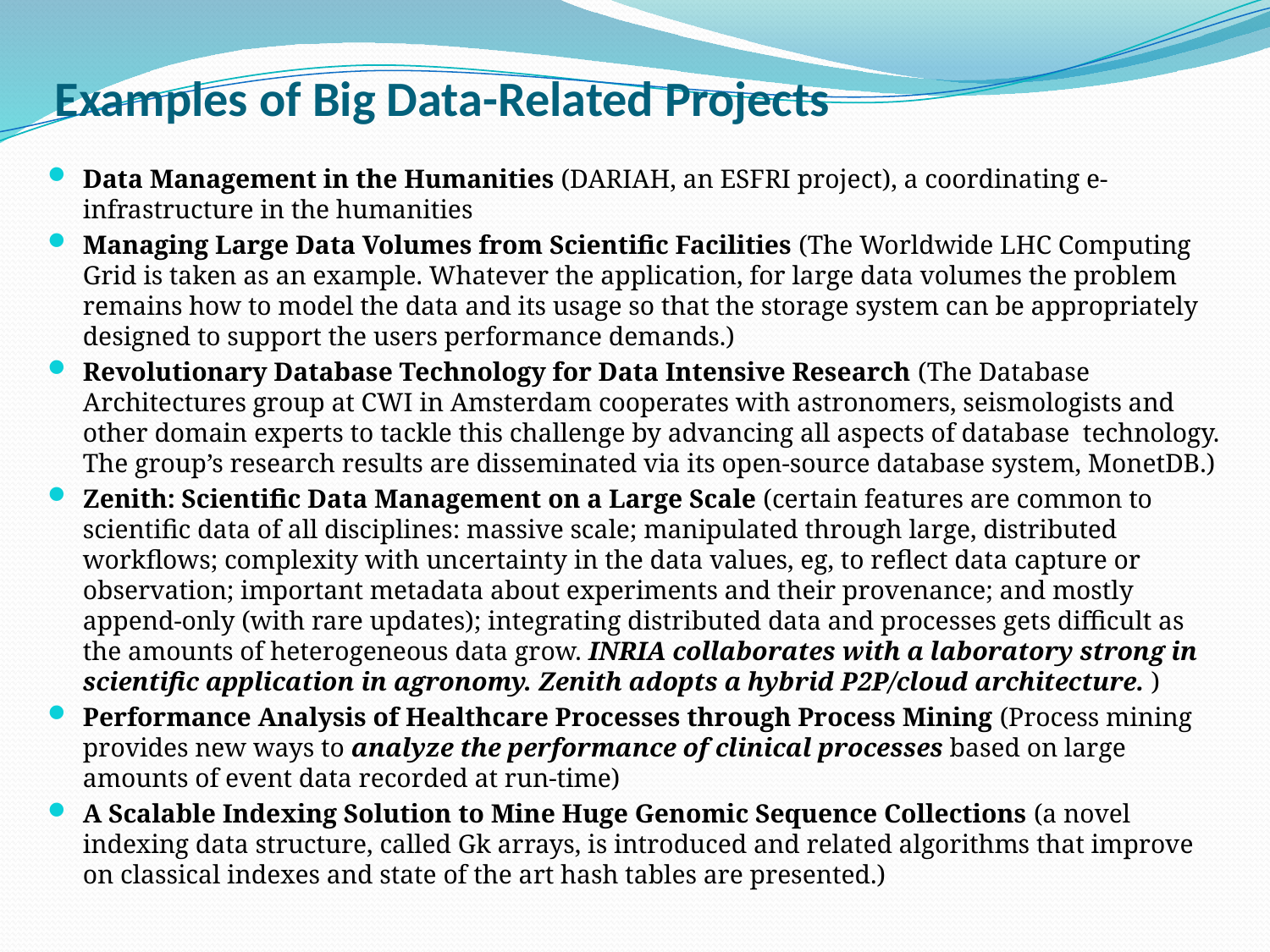

# Examples of Big Data-Related Projects
Data Management in the Humanities (DARIAH, an ESFRI project), a coordinating e-infrastructure in the humanities
Managing Large Data Volumes from Scientific Facilities (The Worldwide LHC Computing Grid is taken as an example. Whatever the application, for large data volumes the problem remains how to model the data and its usage so that the storage system can be appropriately designed to support the users performance demands.)
Revolutionary Database Technology for Data Intensive Research (The Database Architectures group at CWI in Amsterdam cooperates with astronomers, seismologists and other domain experts to tackle this challenge by advancing all aspects of database  technology. The group’s research results are disseminated via its open-source database system, MonetDB.)
Zenith: Scientific Data Management on a Large Scale (certain features are common to scientific data of all disciplines: massive scale; manipulated through large, distributed workflows; complexity with uncertainty in the data values, eg, to reflect data capture or observation; important metadata about experiments and their provenance; and mostly append-only (with rare updates); integrating distributed data and processes gets difficult as the amounts of heterogeneous data grow. INRIA collaborates with a laboratory strong in scientific application in agronomy. Zenith adopts a hybrid P2P/cloud architecture. )
Performance Analysis of Healthcare Processes through Process Mining (Process mining provides new ways to analyze the performance of clinical processes based on large amounts of event data recorded at run-time)
A Scalable Indexing Solution to Mine Huge Genomic Sequence Collections (a novel indexing data structure, called Gk arrays, is introduced and related algorithms that improve on classical indexes and state of the art hash tables are presented.)